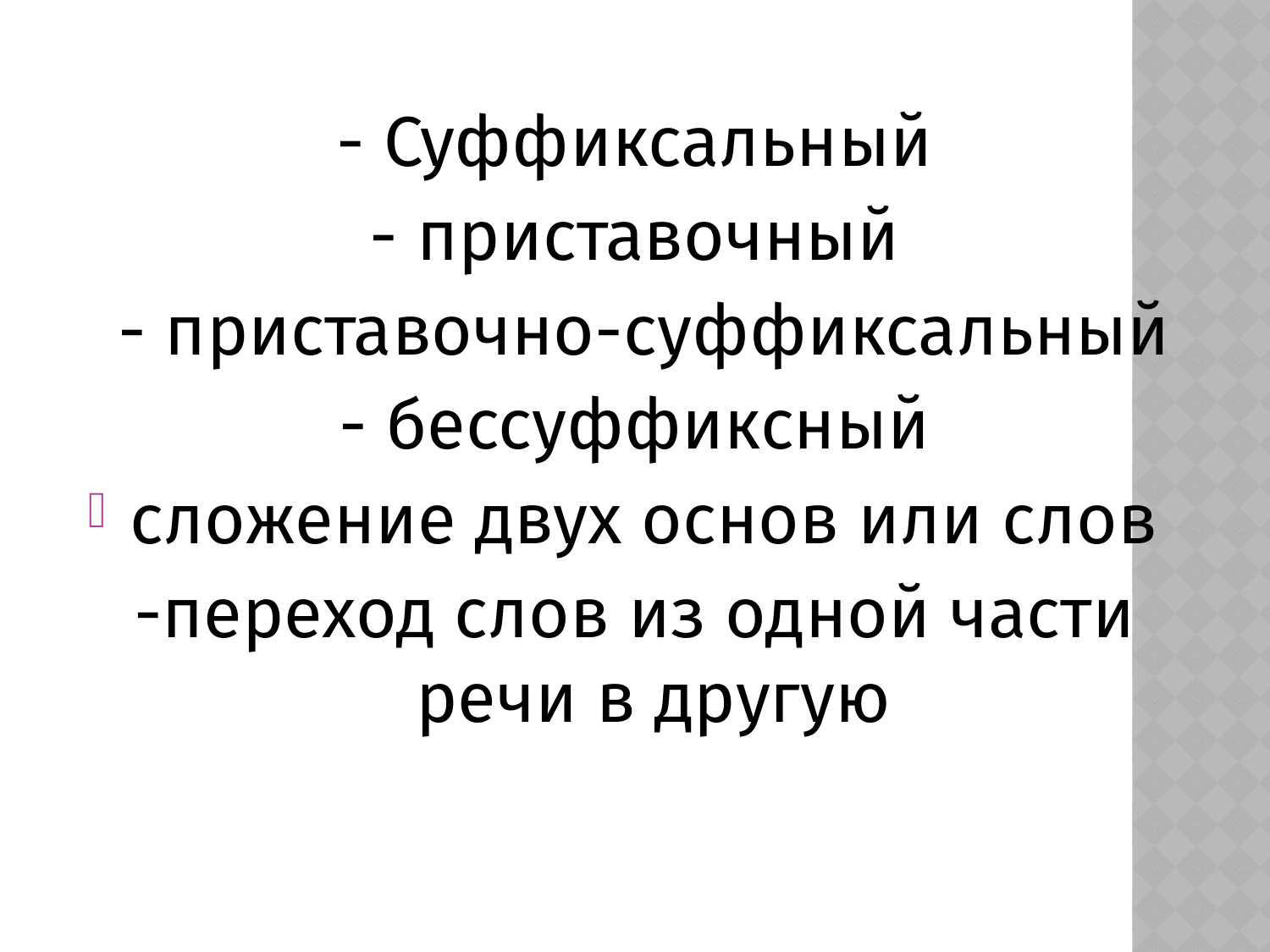

- Суффиксальный
- приставочный
 - приставочно-суффиксальный
- бессуффиксный
сложение двух основ или слов
-переход слов из одной части речи в другую